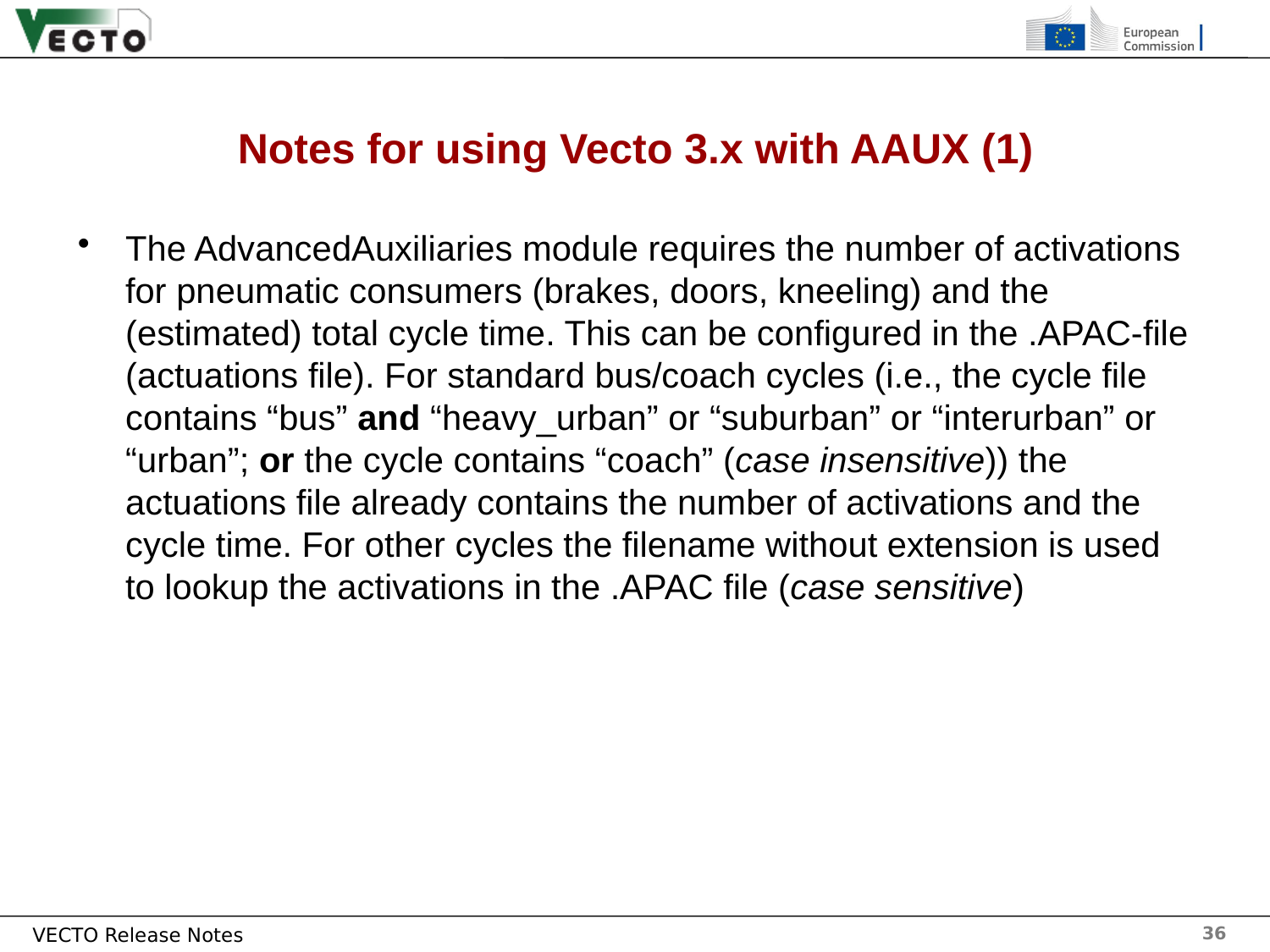

# Notes for using Vecto 3.x with AAUX (1)
The AdvancedAuxiliaries module requires the number of activations for pneumatic consumers (brakes, doors, kneeling) and the (estimated) total cycle time. This can be configured in the .APAC-file (actuations file). For standard bus/coach cycles (i.e., the cycle file contains “bus” and “heavy_urban” or “suburban” or “interurban” or “urban”; or the cycle contains “coach” (case insensitive)) the actuations file already contains the number of activations and the cycle time. For other cycles the filename without extension is used to lookup the activations in the .APAC file (case sensitive)